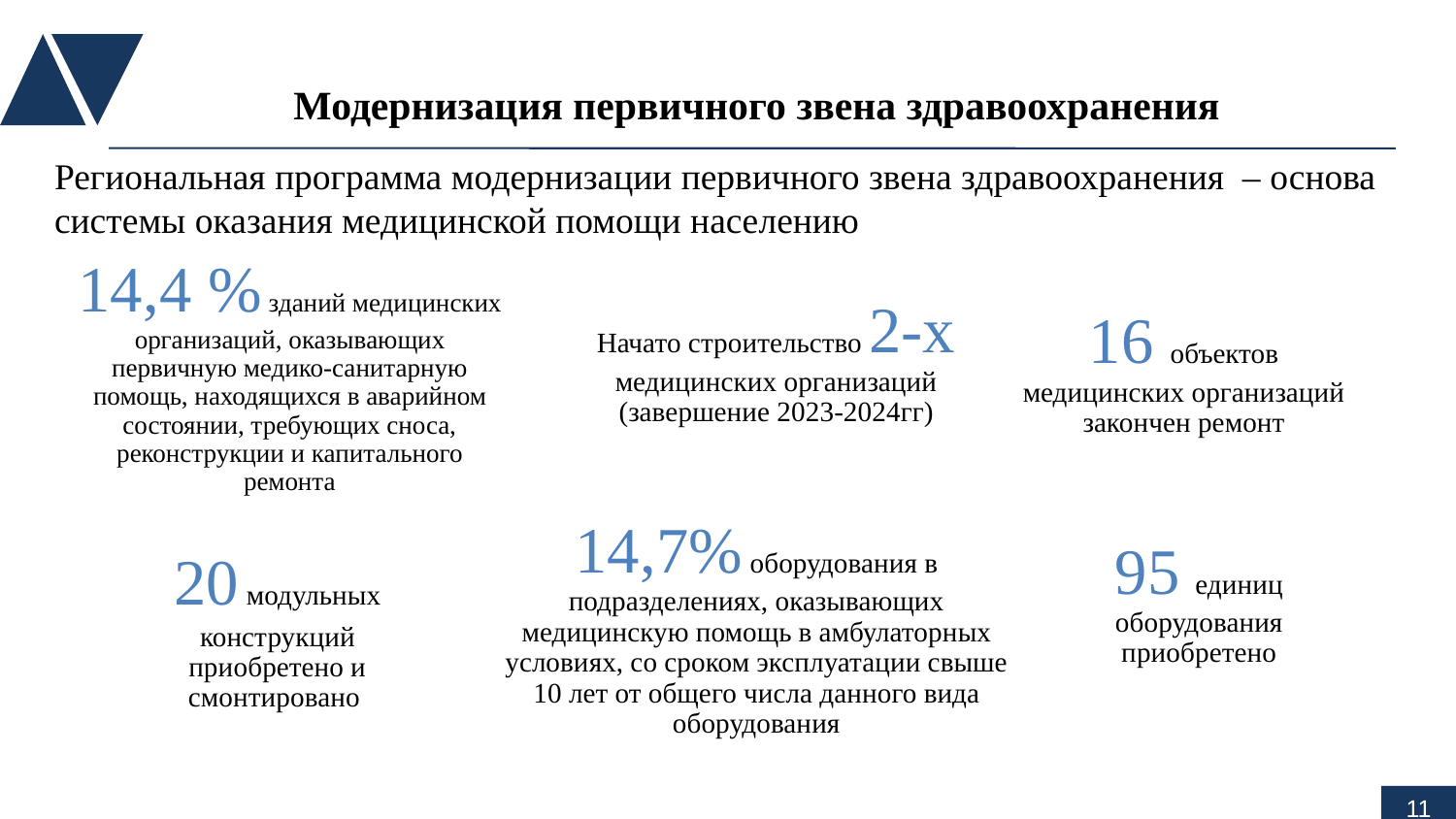

Модернизация первичного звена здравоохранения

Региональная программа модернизации первичного звена здравоохранения  – основа системы оказания медицинской помощи населению
14,4 % зданий медицинских организаций, оказывающих первичную медико-санитарную помощь, находящихся в аварийном состоянии, требующих сноса, реконструкции и капитального ремонта
Начато строительство 2-х медицинских организаций (завершение 2023-2024гг)
16 объектов медицинских организаций закончен ремонт
20 модульных конструкций
приобретено и смонтировано
14,7% оборудования в подразделениях, оказывающих медицинскую помощь в амбулаторных условиях, со сроком эксплуатации свыше 10 лет от общего числа данного вида оборудования
95 единиц оборудования приобретено
11